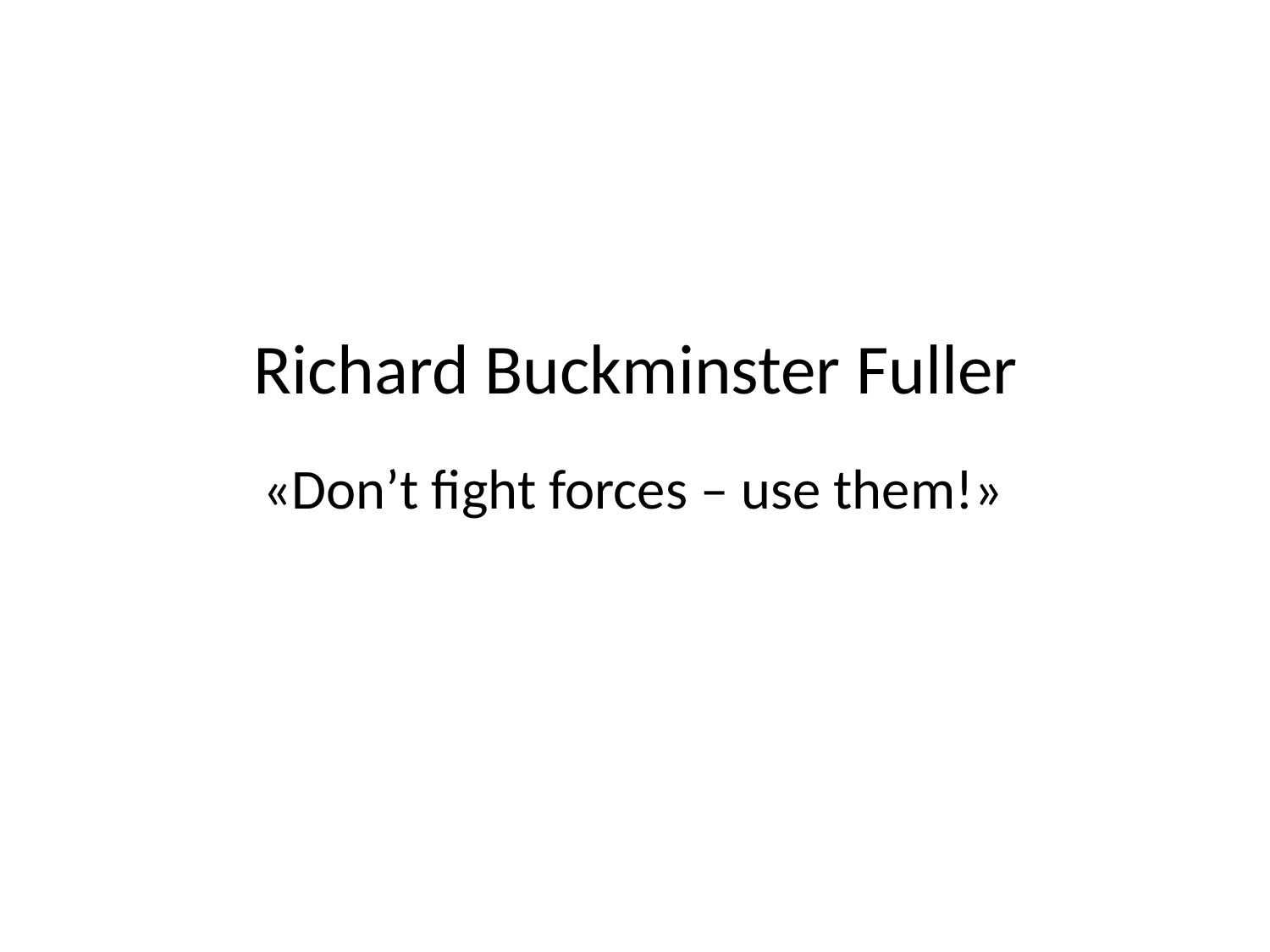

Richard Buckminster Fuller
«Don’t fight forces – use them!»